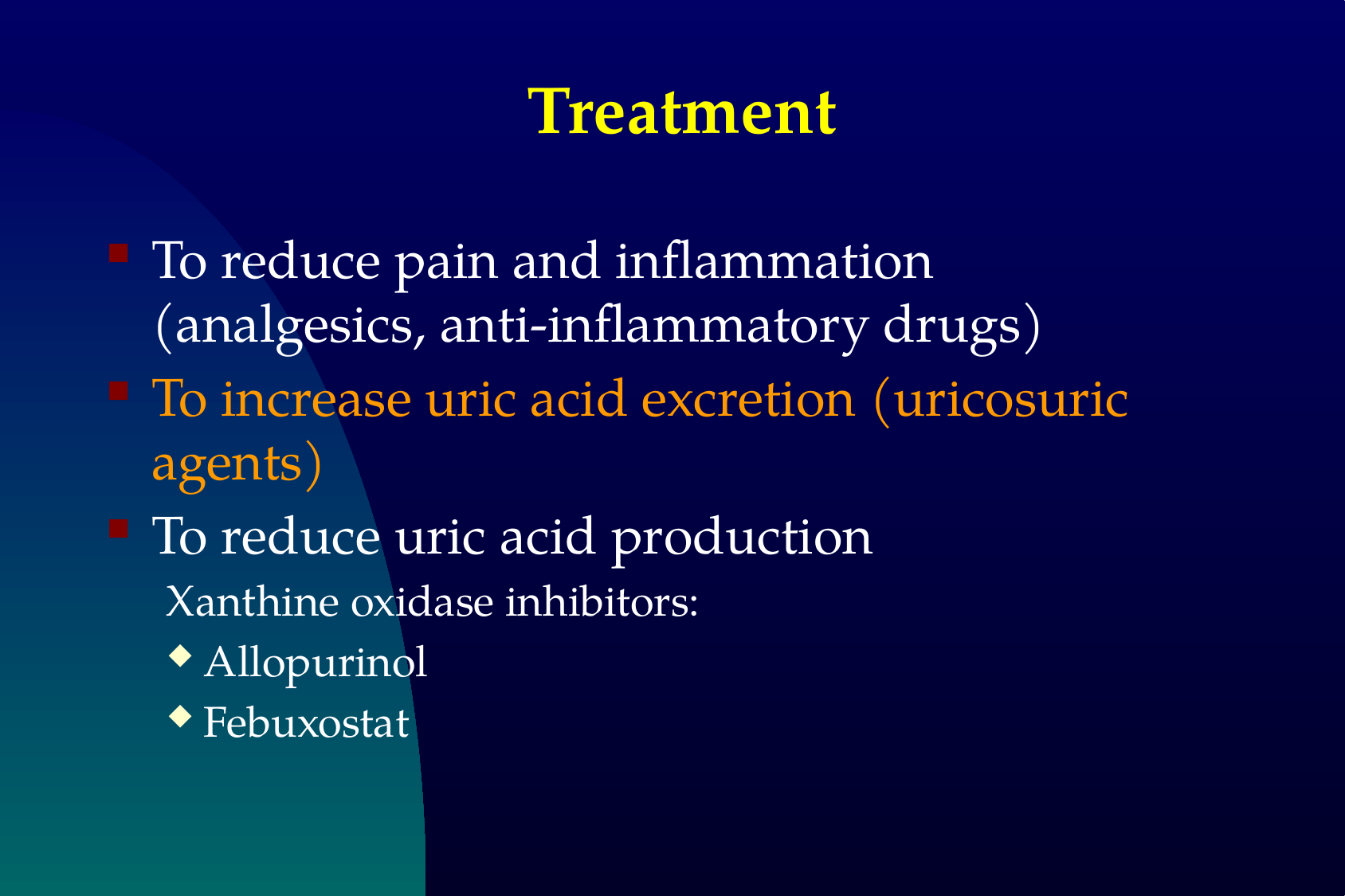

# Treatment
To reduce pain and inflammation (analgesics, anti-inflammatory drugs)
To increase uric acid excretion (uricosuric agents)
To reduce uric acid production
Xanthine oxidase inhibitors:
Allopurinol
Febuxostat